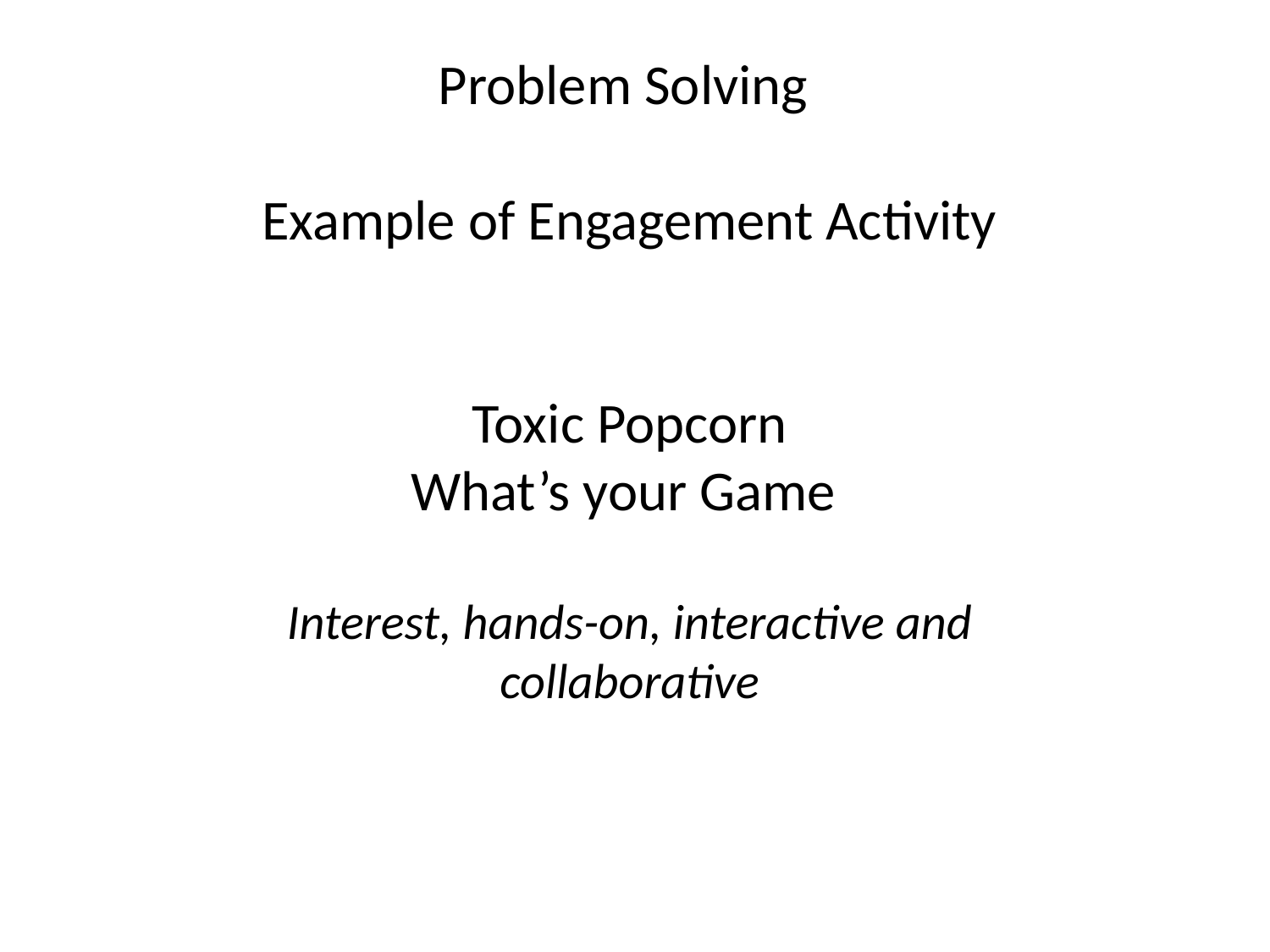

Problem Solving

Example of Engagement Activity

Toxic Popcorn
What’s your Game

Interest, hands-on, interactive and collaborative